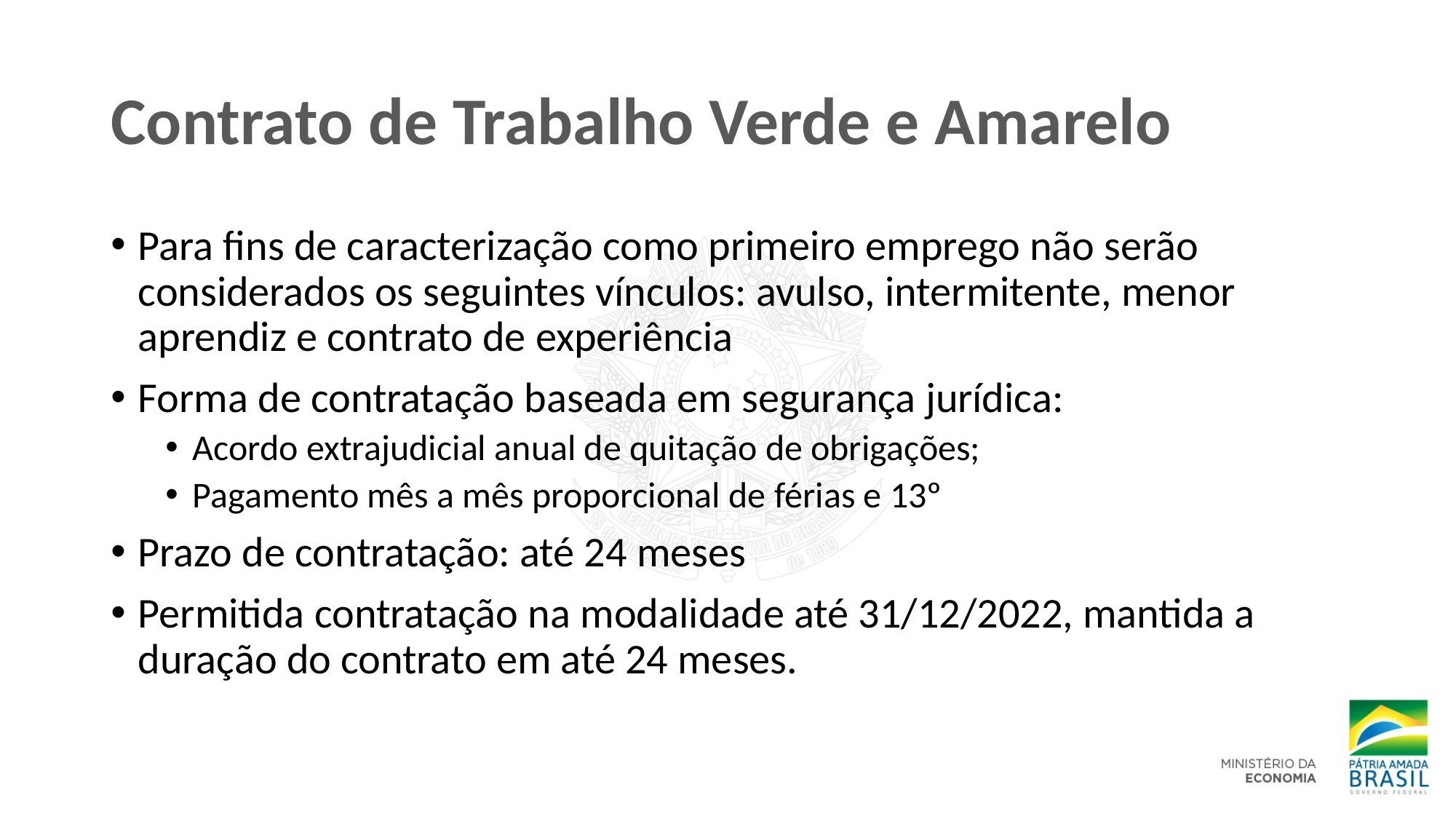

# Contrato de Trabalho Verde e Amarelo
Para fins de caracterização como primeiro emprego não serão considerados os seguintes vínculos: avulso, intermitente, menor aprendiz e contrato de experiência
Forma de contratação baseada em segurança jurídica:
Acordo extrajudicial anual de quitação de obrigações;
Pagamento mês a mês proporcional de férias e 13º
Prazo de contratação: até 24 meses
Permitida contratação na modalidade até 31/12/2022, mantida a duração do contrato em até 24 meses.